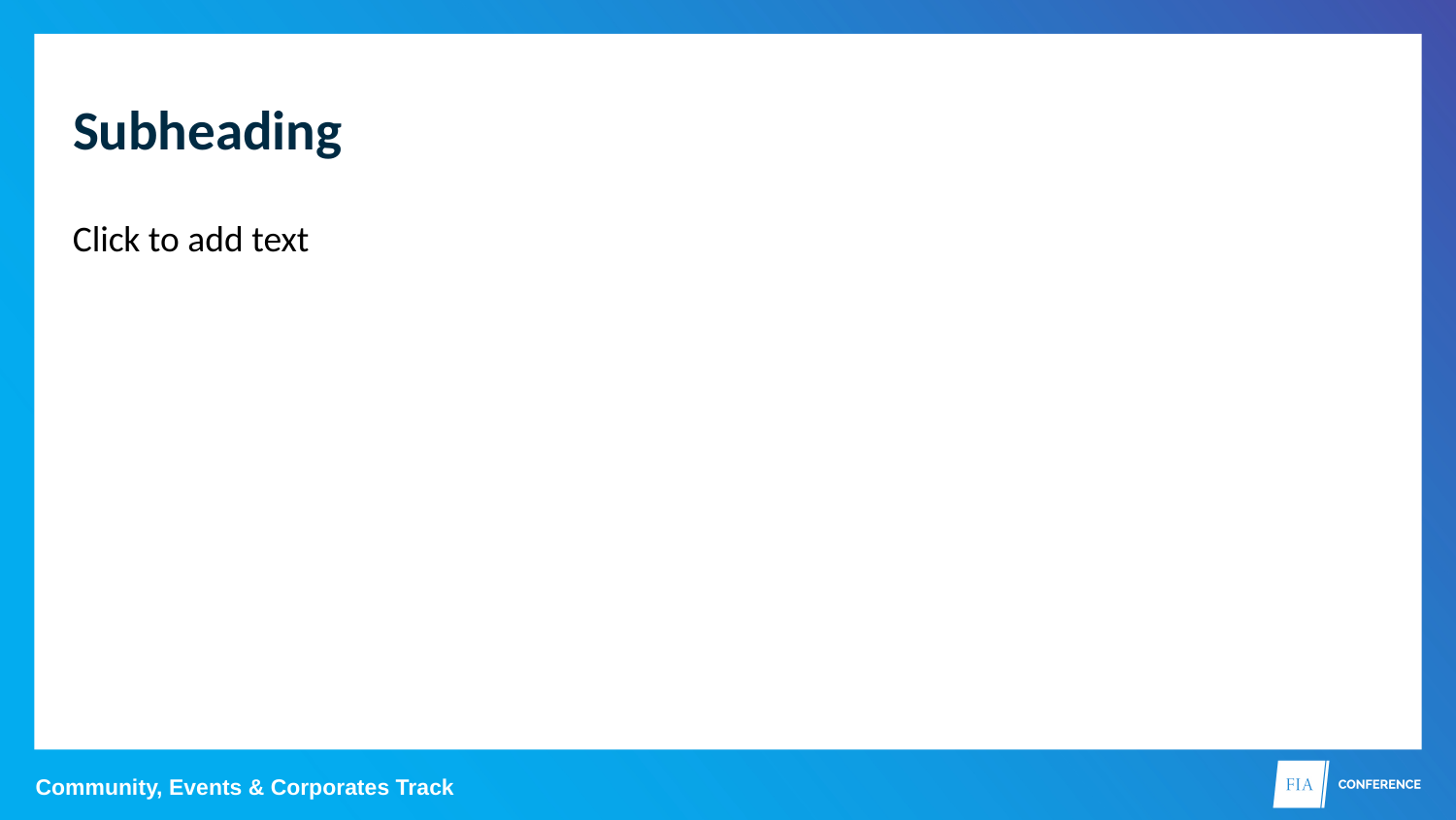

Subheading
Click to add text
Community, Events & Corporates Track